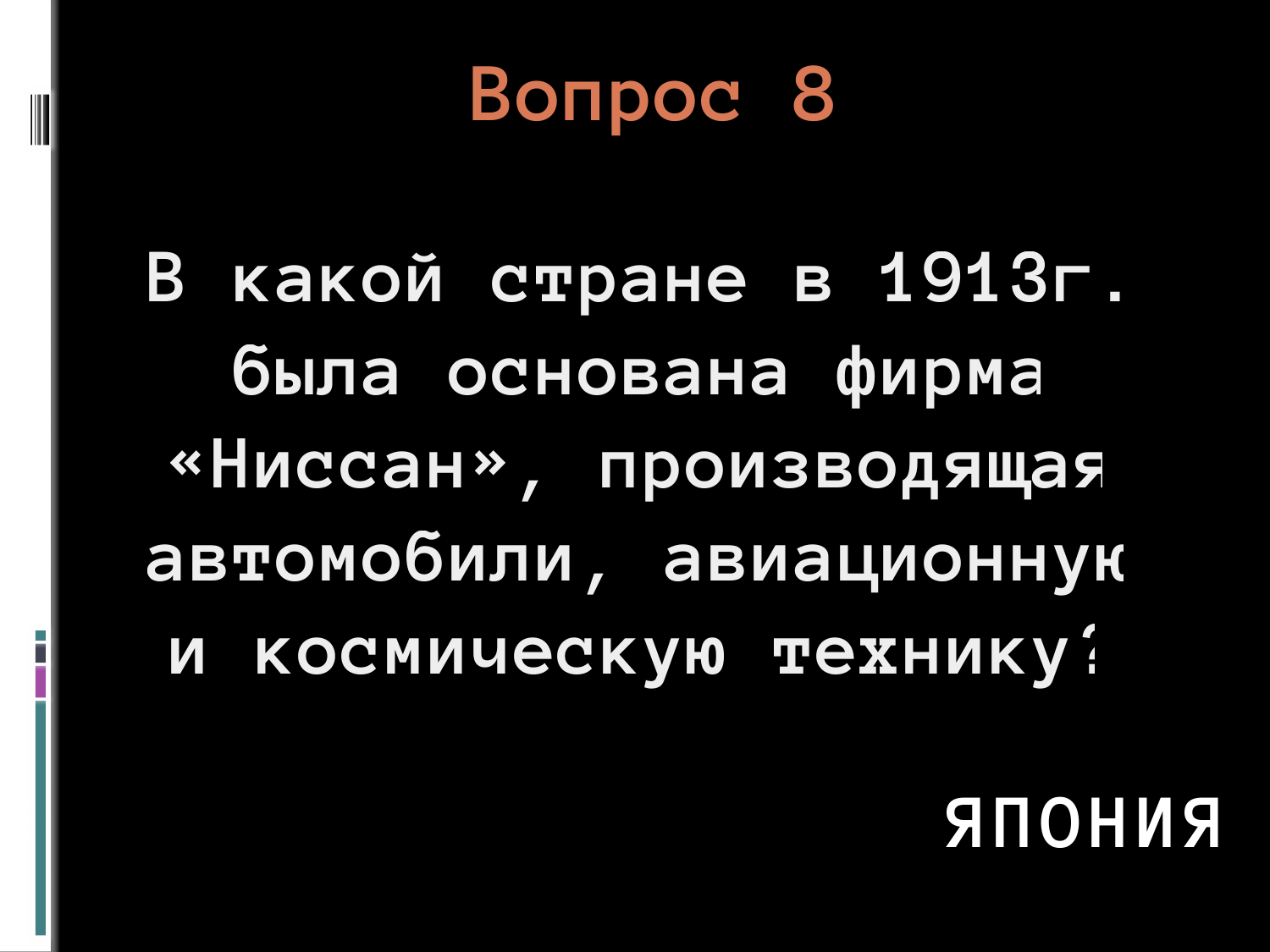

# Вопрос 8
В какой стране в 1913г. была основана фирма «Ниссан», производящая автомобили, авиационную и космическую технику?
Япония